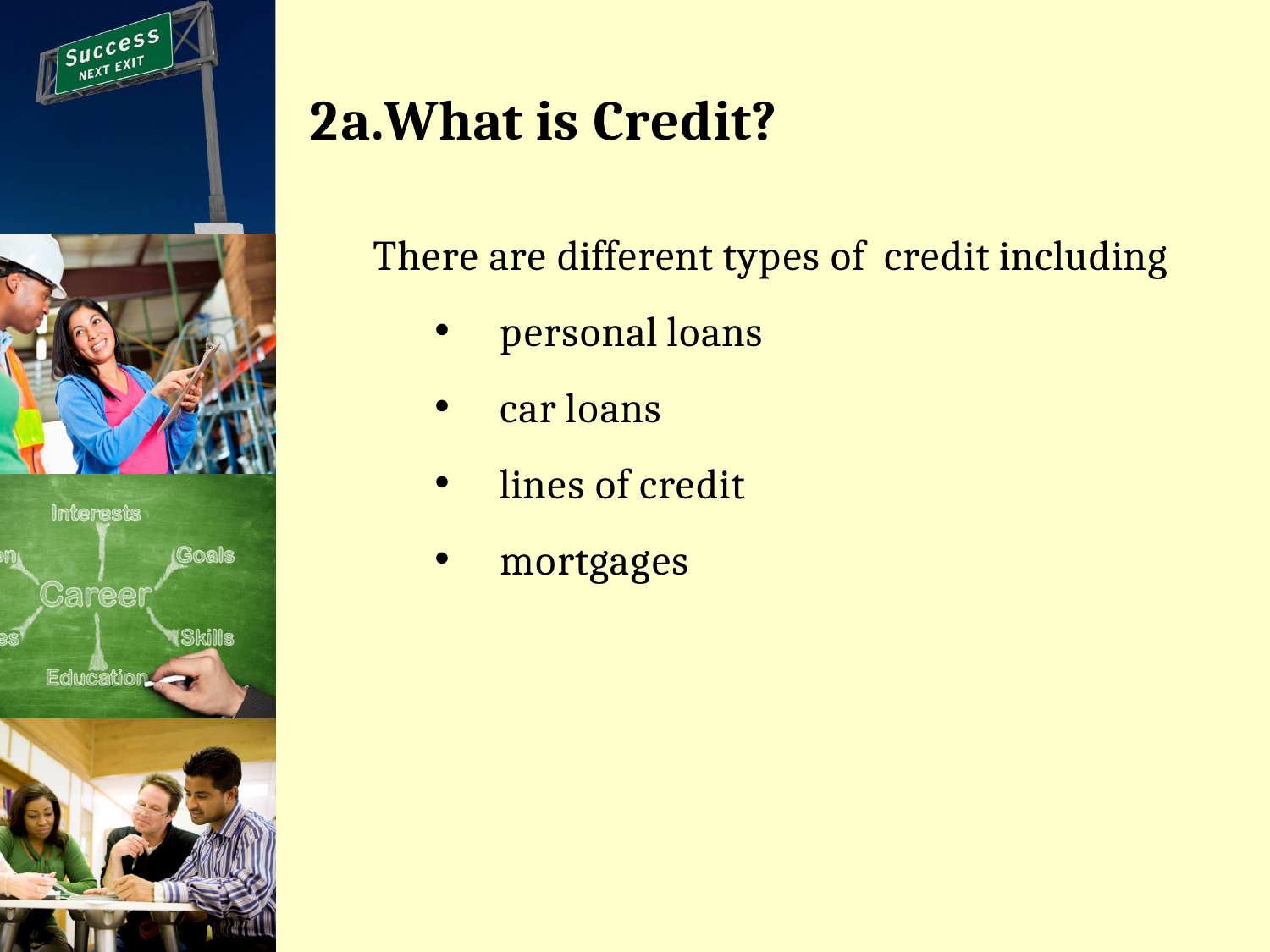

# 2a.What is Credit?
There are different types of  credit including
personal loans
car loans
lines of credit
mortgages